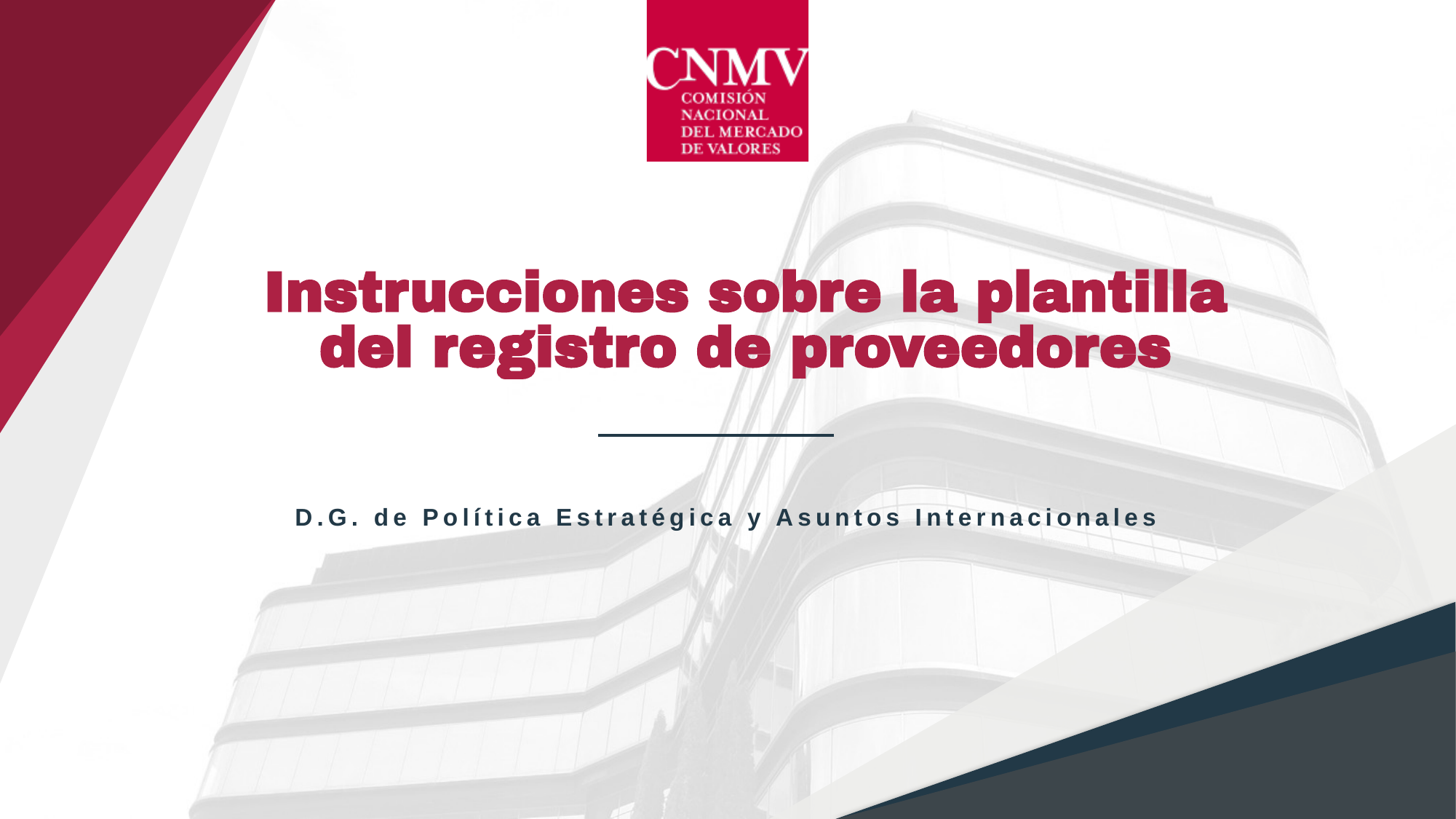

#
Instrucciones sobre la plantilla del registro de proveedores

D.G. de Política Estratégica y Asuntos Internacionales